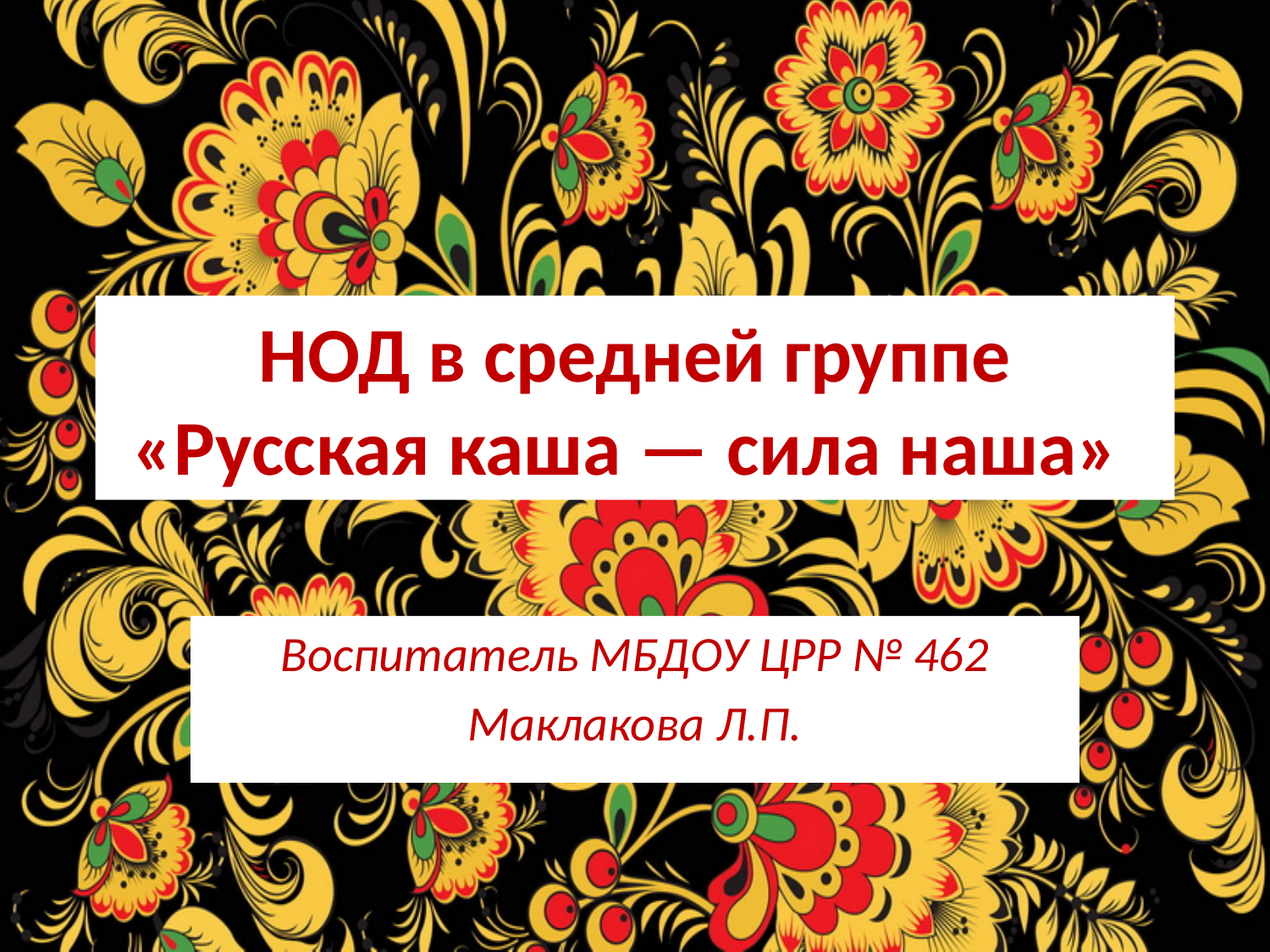

# НОД в средней группе «Русская каша — сила наша»
Воспитатель МБДОУ ЦРР № 462
Маклакова Л.П.